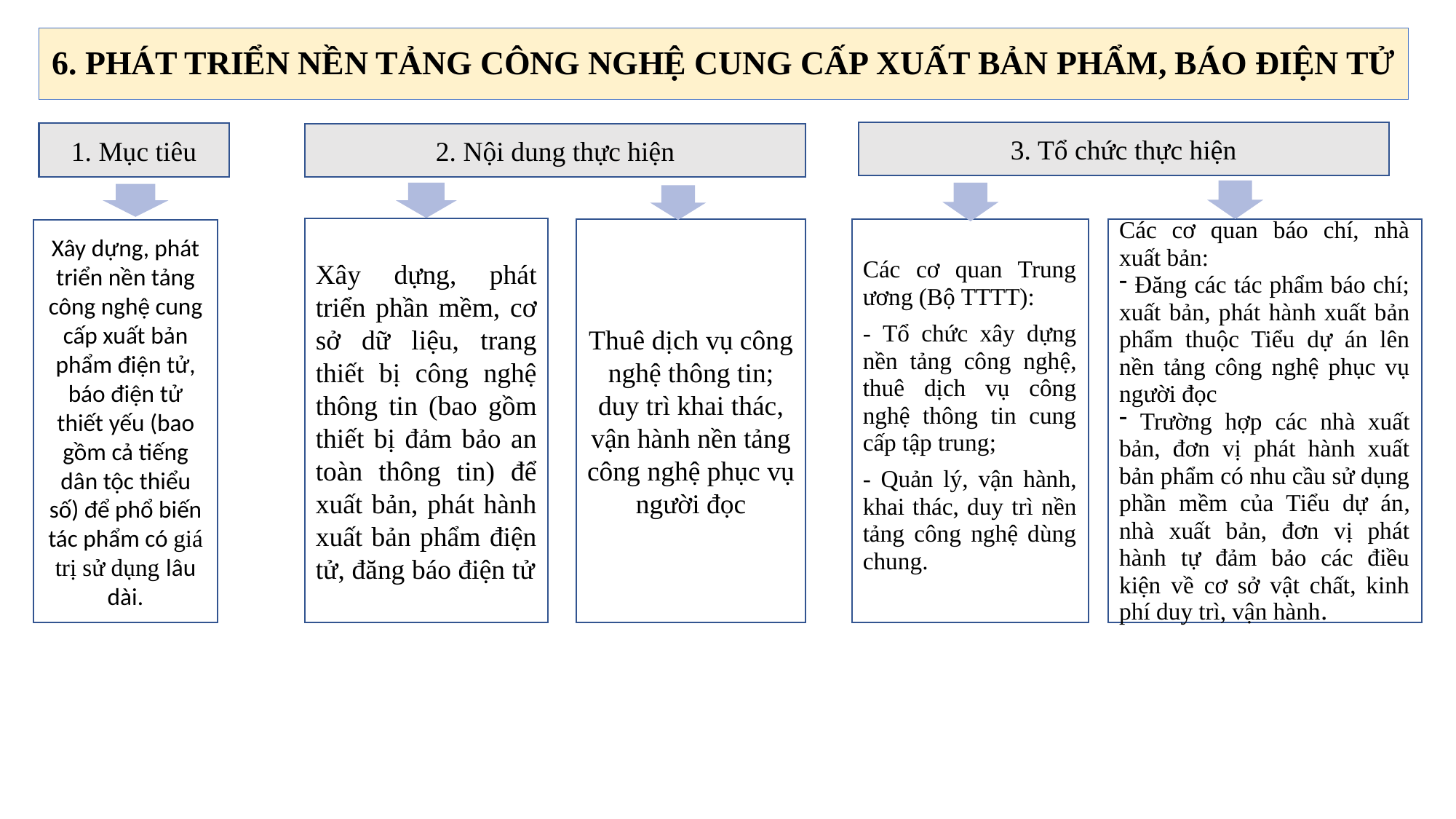

# 6. PHÁT TRIỂN NỀN TẢNG CÔNG NGHỆ CUNG CẤP XUẤT BẢN PHẨM, BÁO ĐIỆN TỬ
3. Tổ chức thực hiện
1. Mục tiêu
2. Nội dung thực hiện

Xây dựng, phát triển phần mềm, cơ sở dữ liệu, trang thiết bị công nghệ thông tin (bao gồm thiết bị đảm bảo an toàn thông tin) để xuất bản, phát hành xuất bản phẩm điện tử, đăng báo điện tử
Các cơ quan báo chí, nhà xuất bản:
 Đăng các tác phẩm báo chí; xuất bản, phát hành xuất bản phẩm thuộc Tiểu dự án lên nền tảng công nghệ phục vụ người đọc
 Trường hợp các nhà xuất bản, đơn vị phát hành xuất bản phẩm có nhu cầu sử dụng phần mềm của Tiểu dự án, nhà xuất bản, đơn vị phát hành tự đảm bảo các điều kiện về cơ sở vật chất, kinh phí duy trì, vận hành.
Thuê dịch vụ công nghệ thông tin; duy trì khai thác, vận hành nền tảng công nghệ phục vụ người đọc

Các cơ quan Trung ương (Bộ TTTT):
- Tổ chức xây dựng nền tảng công nghệ, thuê dịch vụ công nghệ thông tin cung cấp tập trung;
- Quản lý, vận hành, khai thác, duy trì nền tảng công nghệ dùng chung.

Xây dựng, phát triển nền tảng công nghệ cung cấp xuất bản phẩm điện tử, báo điện tử thiết yếu (bao gồm cả tiếng dân tộc thiểu số) để phổ biến tác phẩm có giá trị sử dụng lâu dài.